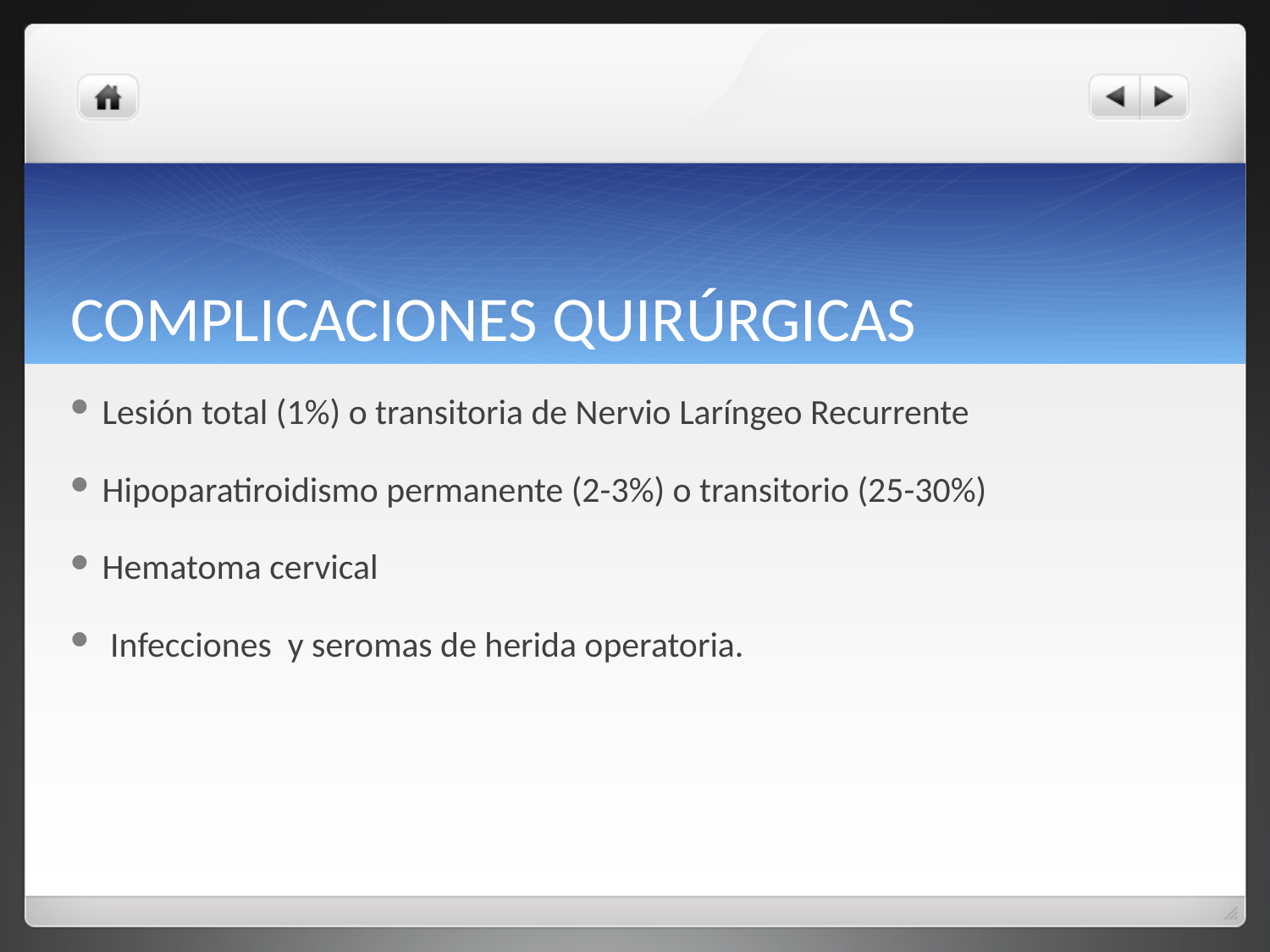

# COMPLICACIONES QUIRÚRGICAS
Lesión total (1%) o transitoria de Nervio Laríngeo Recurrente
Hipoparatiroidismo permanente (2-3%) o transitorio (25-30%)
Hematoma cervical
 Infecciones  y seromas de herida operatoria.